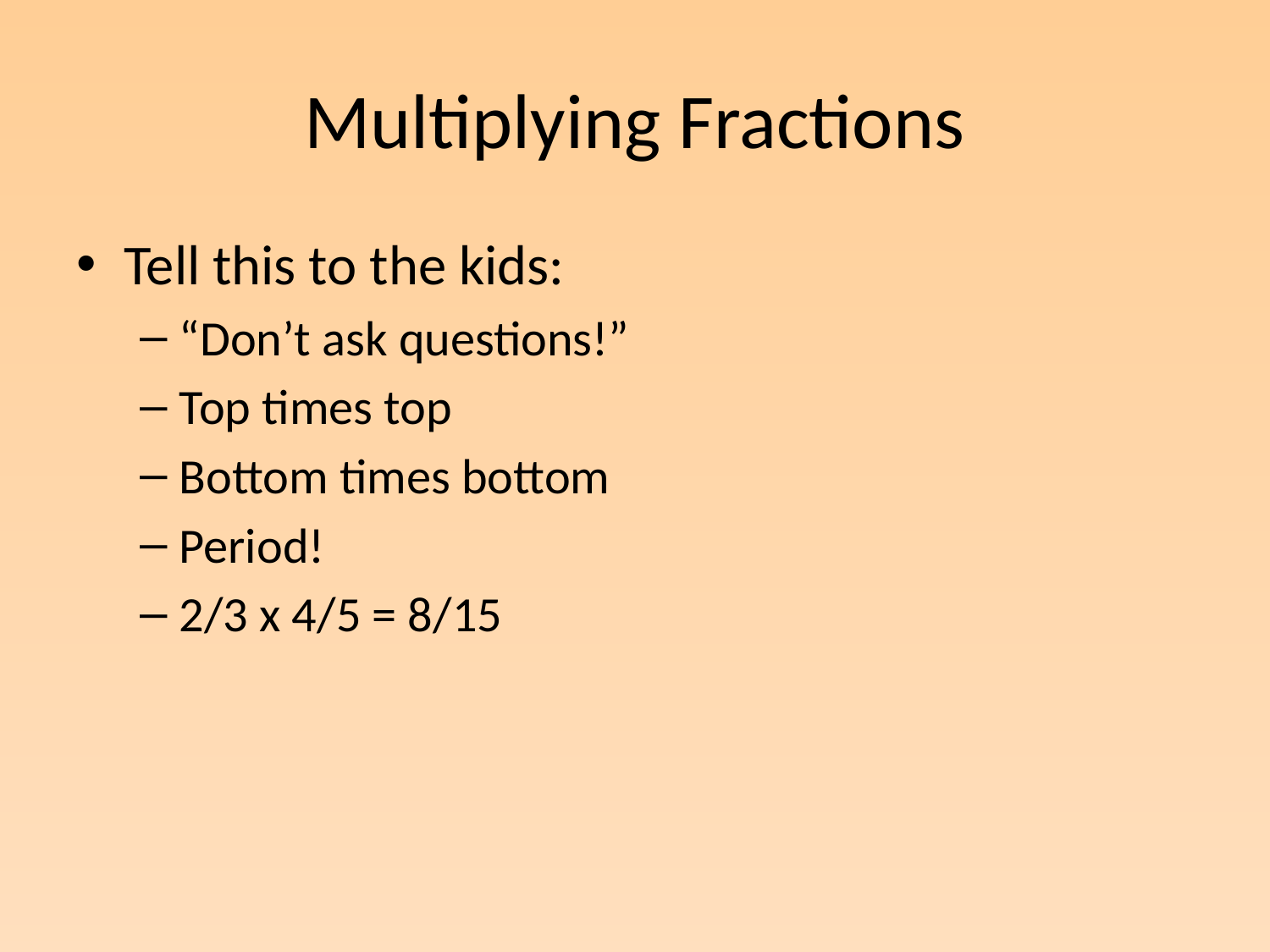

# Multiplying Fractions
Tell this to the kids:
“Don’t ask questions!”
Top times top
Bottom times bottom
Period!
2/3 x 4/5 = 8/15